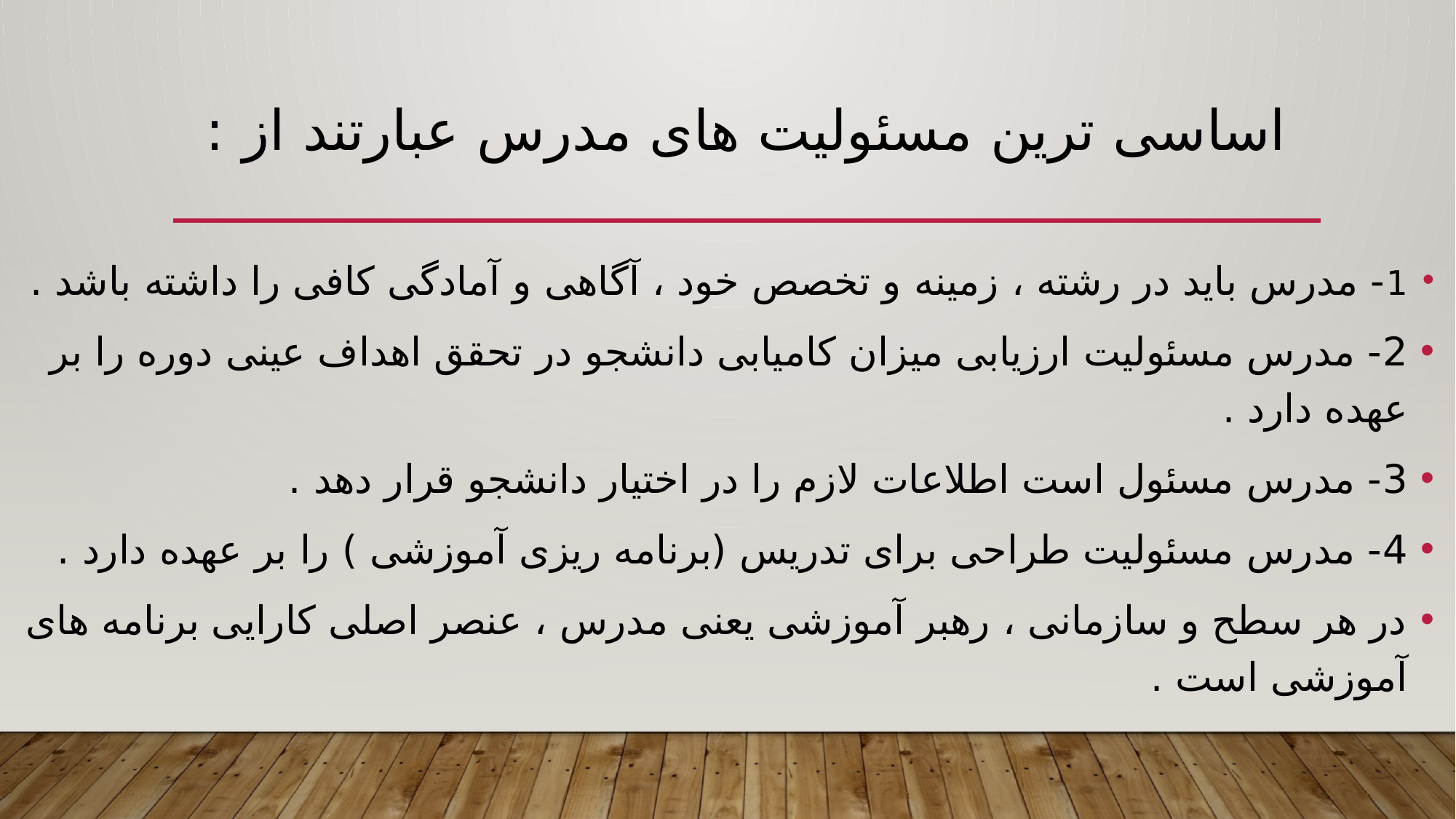

# اساسی ترین مسئولیت های مدرس عبارتند از :
1- مدرس باید در رشته ، زمینه و تخصص خود ، آگاهی و آمادگی کافی را داشته باشد .
2- مدرس مسئولیت ارزیابی میزان کامیابی دانشجو در تحقق اهداف عینی دوره را بر عهده دارد .
3- مدرس مسئول است اطلاعات لازم را در اختیار دانشجو قرار دهد .
4- مدرس مسئولیت طراحی برای تدریس (برنامه ریزی آموزشی ) را بر عهده دارد .
در هر سطح و سازمانی ، رهبر آموزشی یعنی مدرس ، عنصر اصلی کارایی برنامه های آموزشی است .